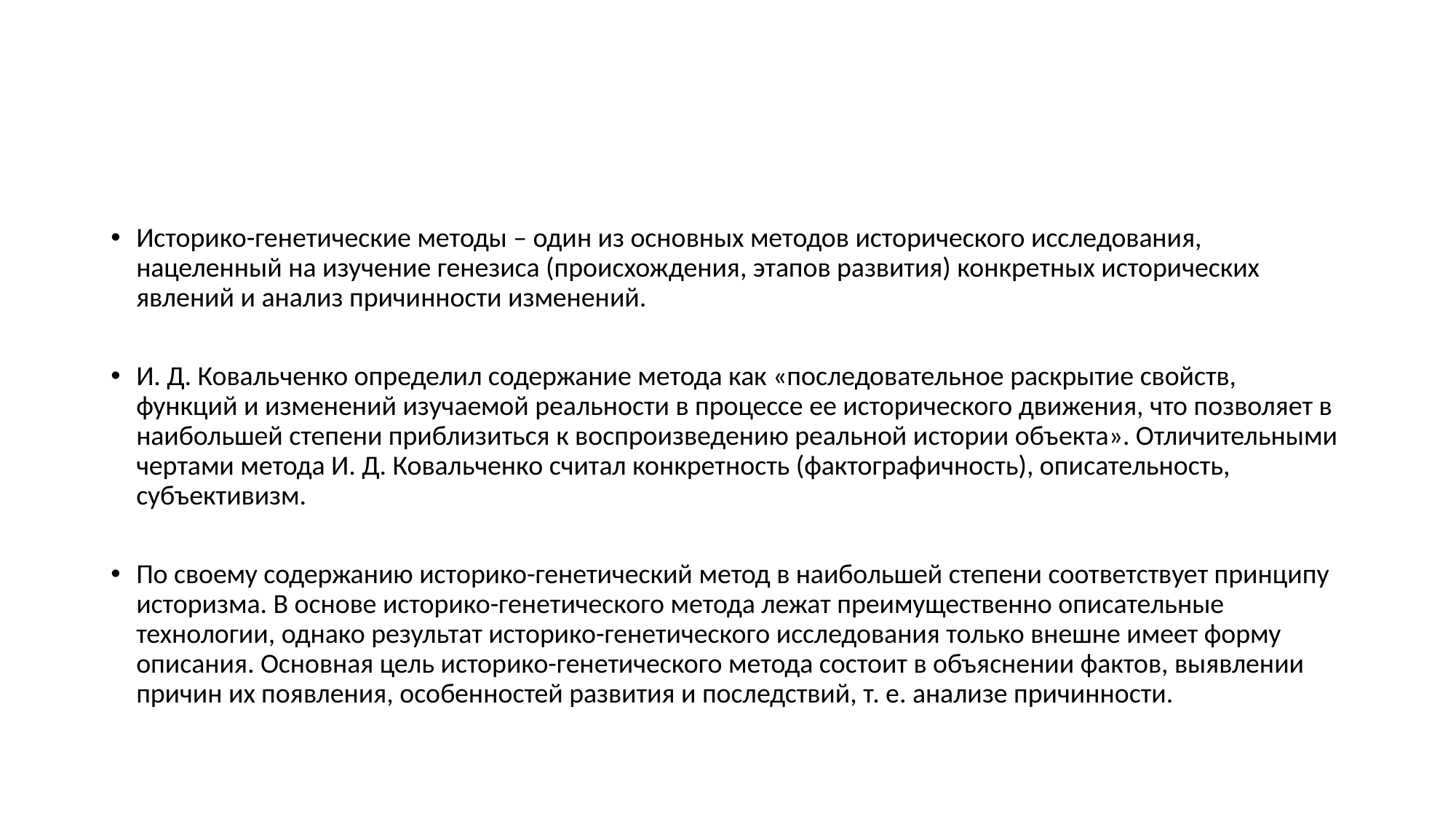

#
Историко-генетические методы – один из основных методов исторического исследования, нацеленный на изучение генезиса (происхождения, этапов развития) конкретных исторических явлений и анализ причинности изменений.

И. Д. Ковальченко определил содержание метода как «последовательное раскрытие свойств, функций и изменений изучаемой реальности в процессе ее исторического движения, что позволяет в наибольшей степени приблизиться к воспроизведению реальной истории объекта». Отличительными чертами метода И. Д. Ковальченко считал конкретность (фактографичность), описательность, субъективизм.

По своему содержанию историко-генетический метод в наибольшей степени соответствует принципу историзма. В основе историко-генетического метода лежат преимущественно описательные технологии, однако результат историко-генетического исследования только внешне имеет форму описания. Основная цель историко-генетического метода состоит в объяснении фактов, выявлении причин их появления, особенностей развития и последствий, т. е. анализе причинности.